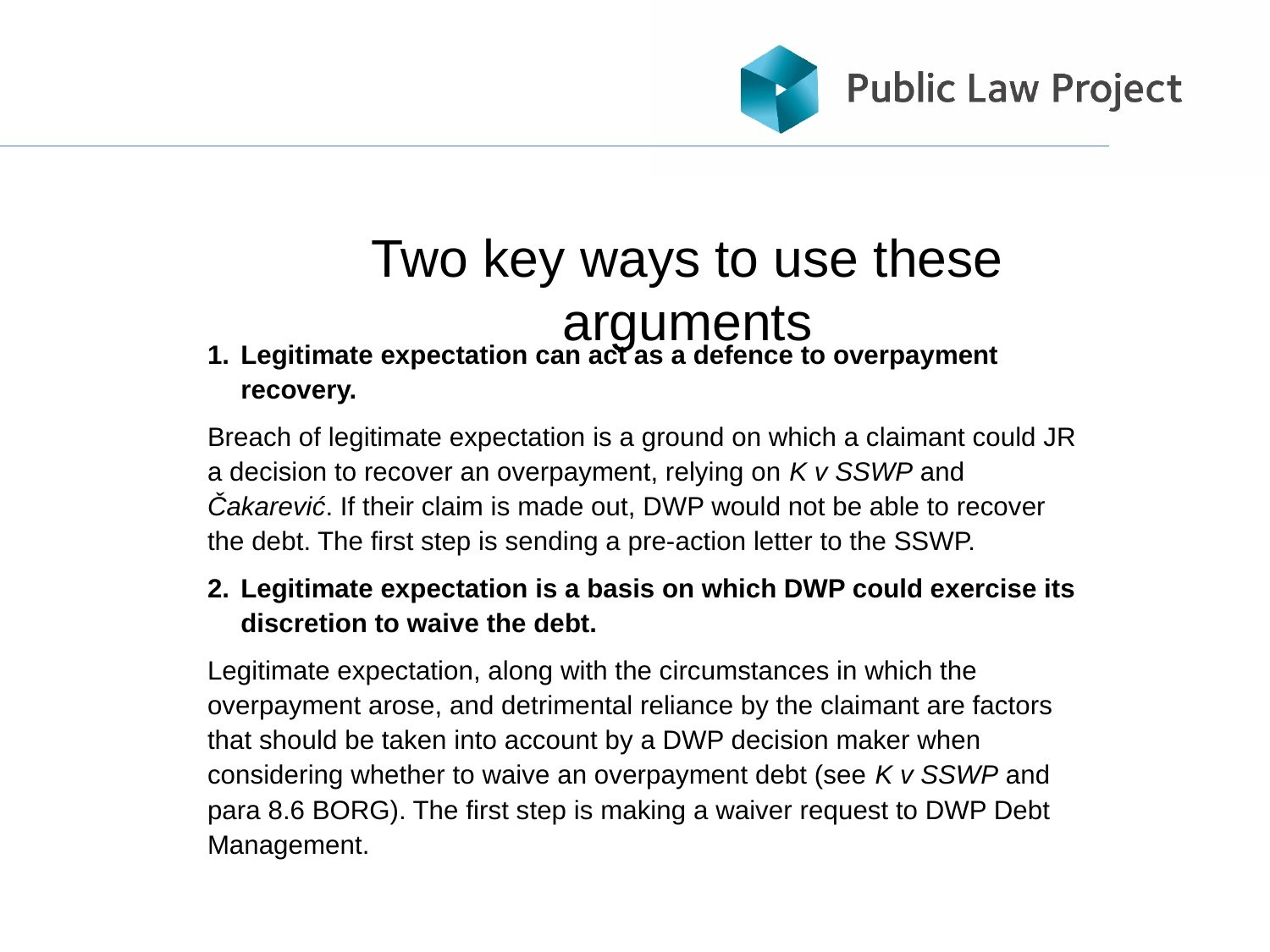

# Two key ways to use these arguments
Legitimate expectation can act as a defence to overpayment recovery.
Breach of legitimate expectation is a ground on which a claimant could JR a decision to recover an overpayment, relying on K v SSWP and Čakarević. If their claim is made out, DWP would not be able to recover the debt. The first step is sending a pre-action letter to the SSWP.
Legitimate expectation is a basis on which DWP could exercise its discretion to waive the debt.
Legitimate expectation, along with the circumstances in which the overpayment arose, and detrimental reliance by the claimant are factors that should be taken into account by a DWP decision maker when considering whether to waive an overpayment debt (see K v SSWP and para 8.6 BORG). The first step is making a waiver request to DWP Debt Management.